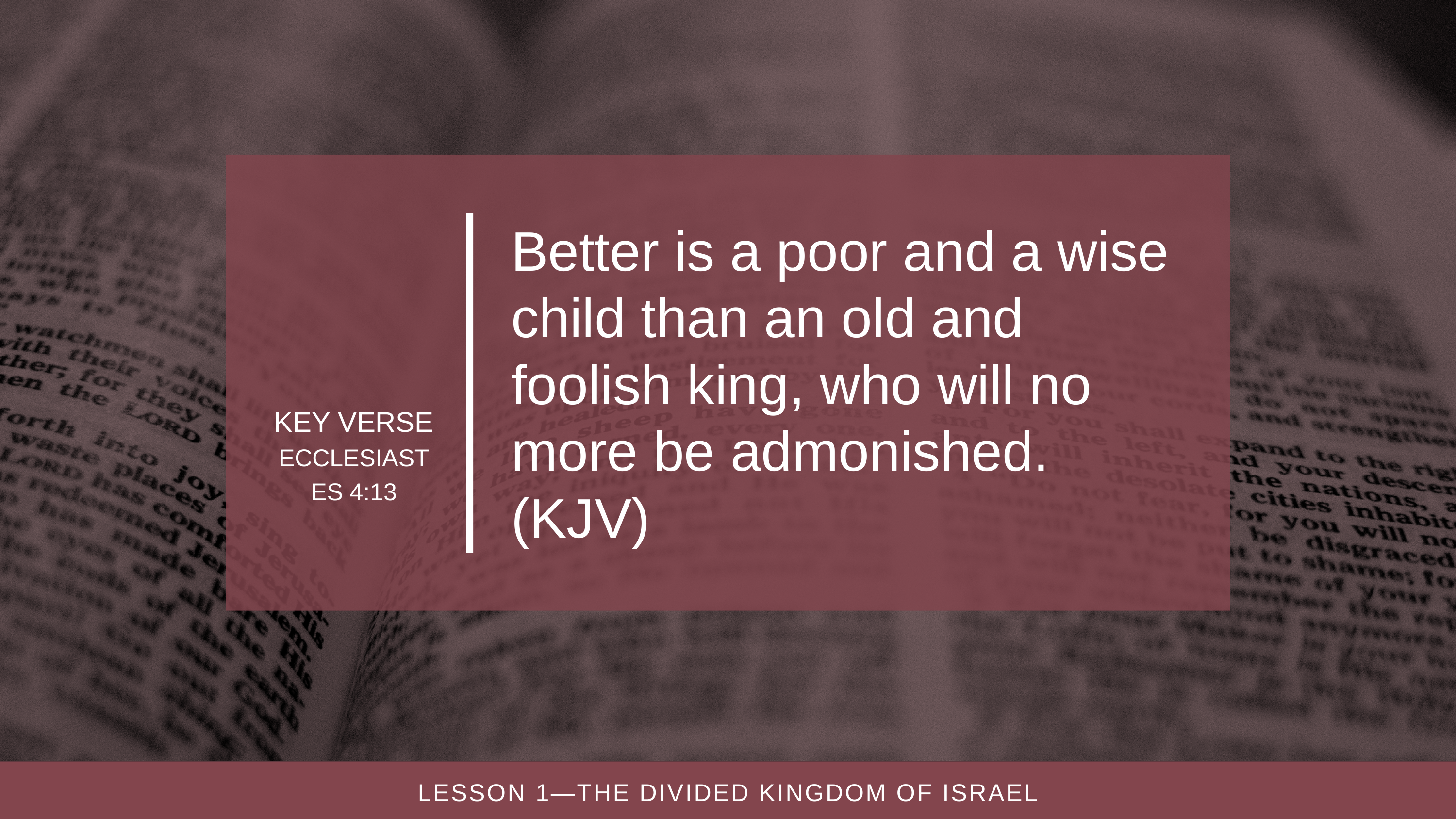

Better is a poor and a wise child than an old and foolish king, who will no more be admonished. (kjv)